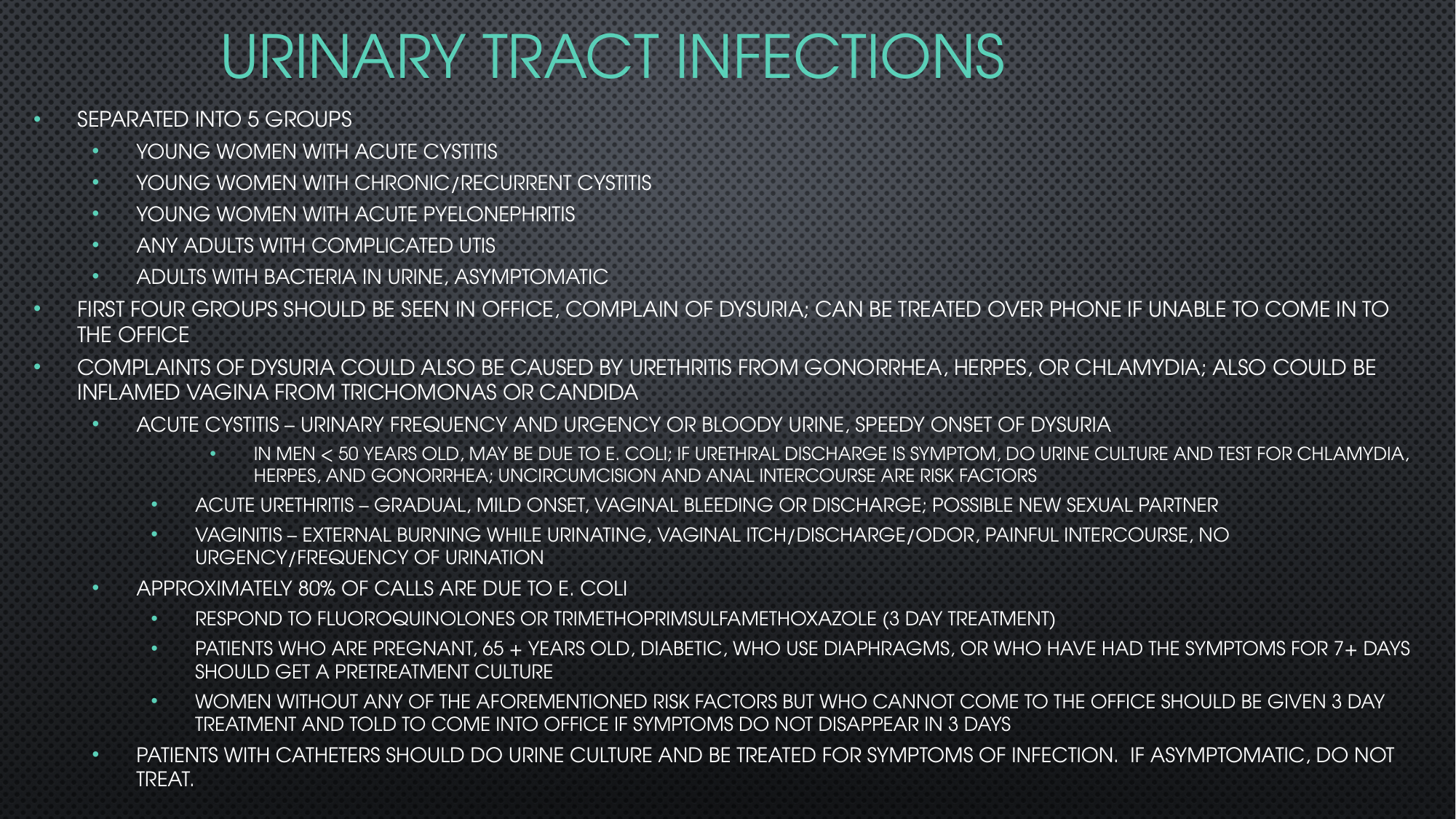

# Urinary tract infections
Separated into 5 groups
Young women with acute cystitis
Young women with chronic/recurrent cystitis
Young women with acute pyelonephritis
Any adults with complicated UTIs
Adults with bacteria in urine, asymptomatic
First four groups should be seen in office, complain of dysuria; can be treated over phone if unable to come in to the office
Complaints of dysuria could also be caused by urethritis from gonorrhea, herpes, or chlamydia; also could be inflamed vagina from trichomonas or candida
Acute cystitis – urinary frequency and urgency or bloody urine, speedy onset of dysuria
In men < 50 years old, may be due to E. coli; if urethral discharge is symptom, do urine culture and test for chlamydia, herpes, and gonorrhea; uncircumcision and anal intercourse are risk factors
Acute urethritis – gradual, mild onset, vaginal bleeding or discharge; possible new sexual partner
Vaginitis – external burning while urinating, vaginal itch/discharge/odor, painful intercourse, no urgency/frequency of urination
Approximately 80% of calls are due to E. coli
Respond to fluoroquinolones or trimethoprimsulfamethoxazole (3 day treatment)
Patients who are pregnant, 65 + years old, diabetic, who use diaphragms, or who have had the symptoms for 7+ days should get a pretreatment culture
Women without any of the aforementioned risk factors but who cannot come to the office should be given 3 day treatment and told to come into office if symptoms do not disappear in 3 days
Patients with catheters should do urine culture and be treated for symptoms of infection.  If asymptomatic, do not treat.